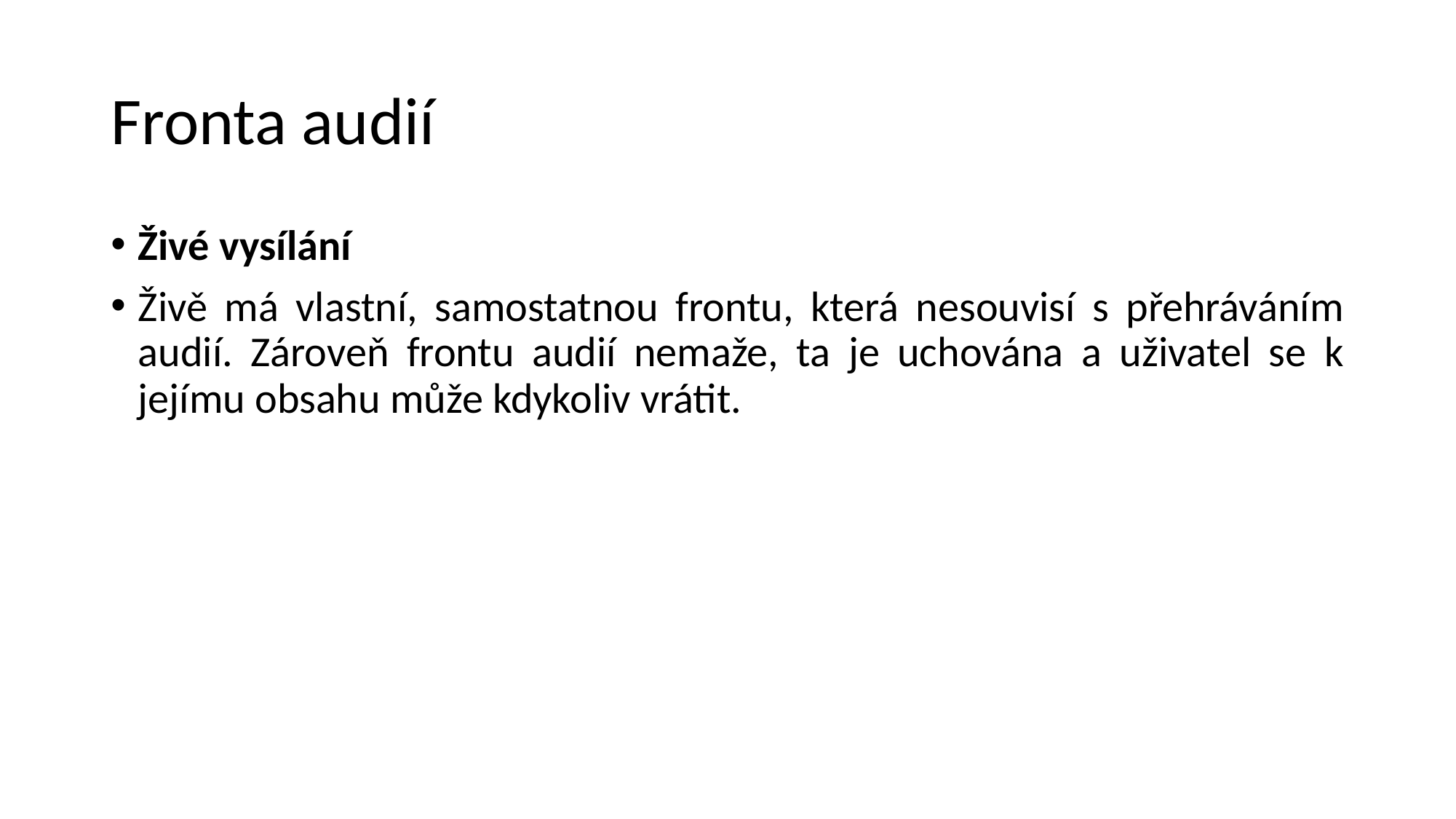

# Fronta audií
Živé vysílání
Živě má vlastní, samostatnou frontu, která nesouvisí s přehráváním audií. Zároveň frontu audií nemaže, ta je uchována a uživatel se k jejímu obsahu může kdykoliv vrátit.